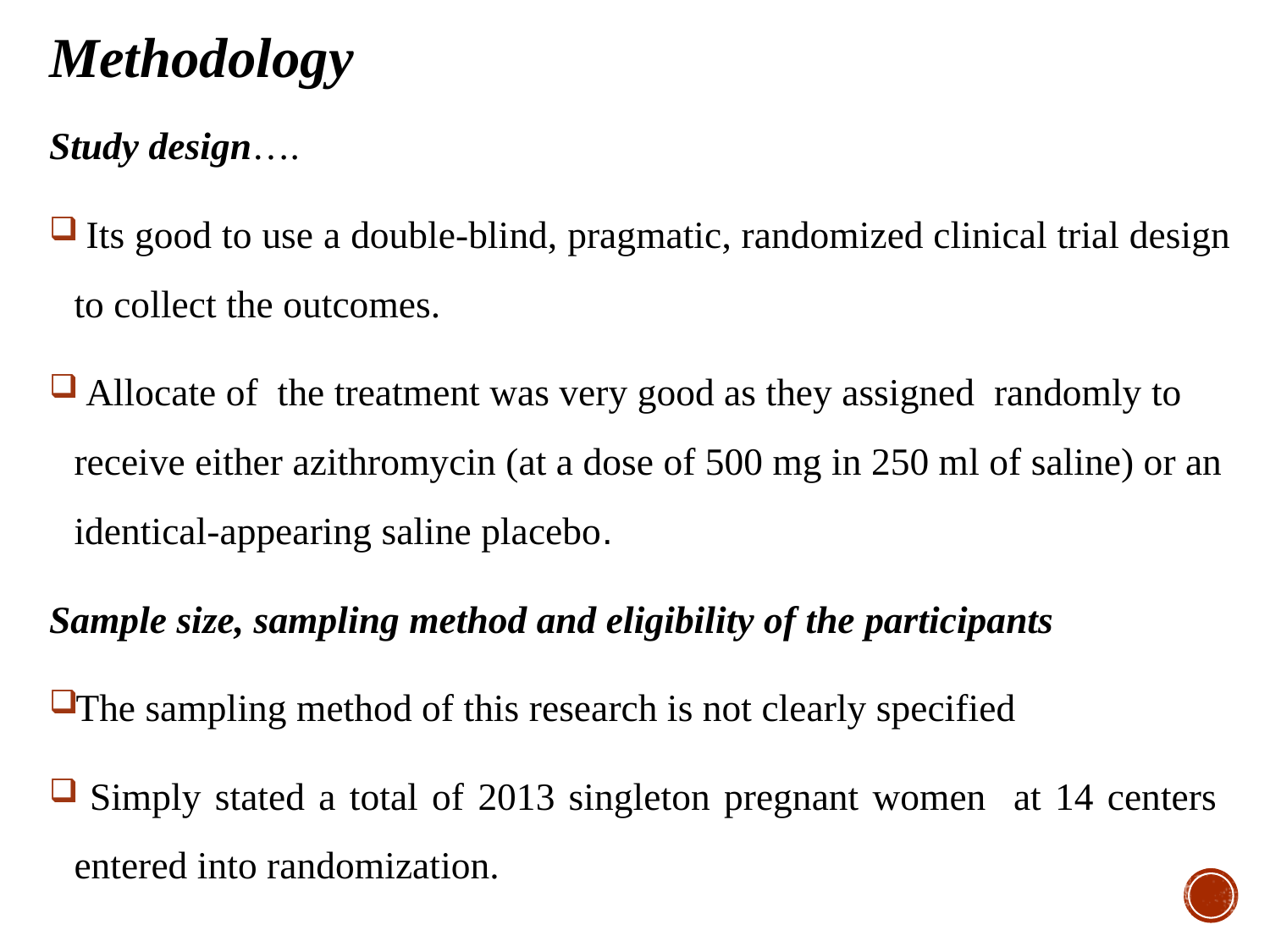

# Methodology
Study design….
 Its good to use a double-blind, pragmatic, randomized clinical trial design to collect the outcomes.
 Allocate of  the treatment was very good as they assigned  randomly to receive either azithromycin (at a dose of 500 mg in 250 ml of saline) or an identical-appearing saline placebo.
Sample size, sampling method and eligibility of the participants
The sampling method of this research is not clearly specified
 Simply stated a total of 2013 singleton pregnant women  at 14 centers  entered into randomization.

10